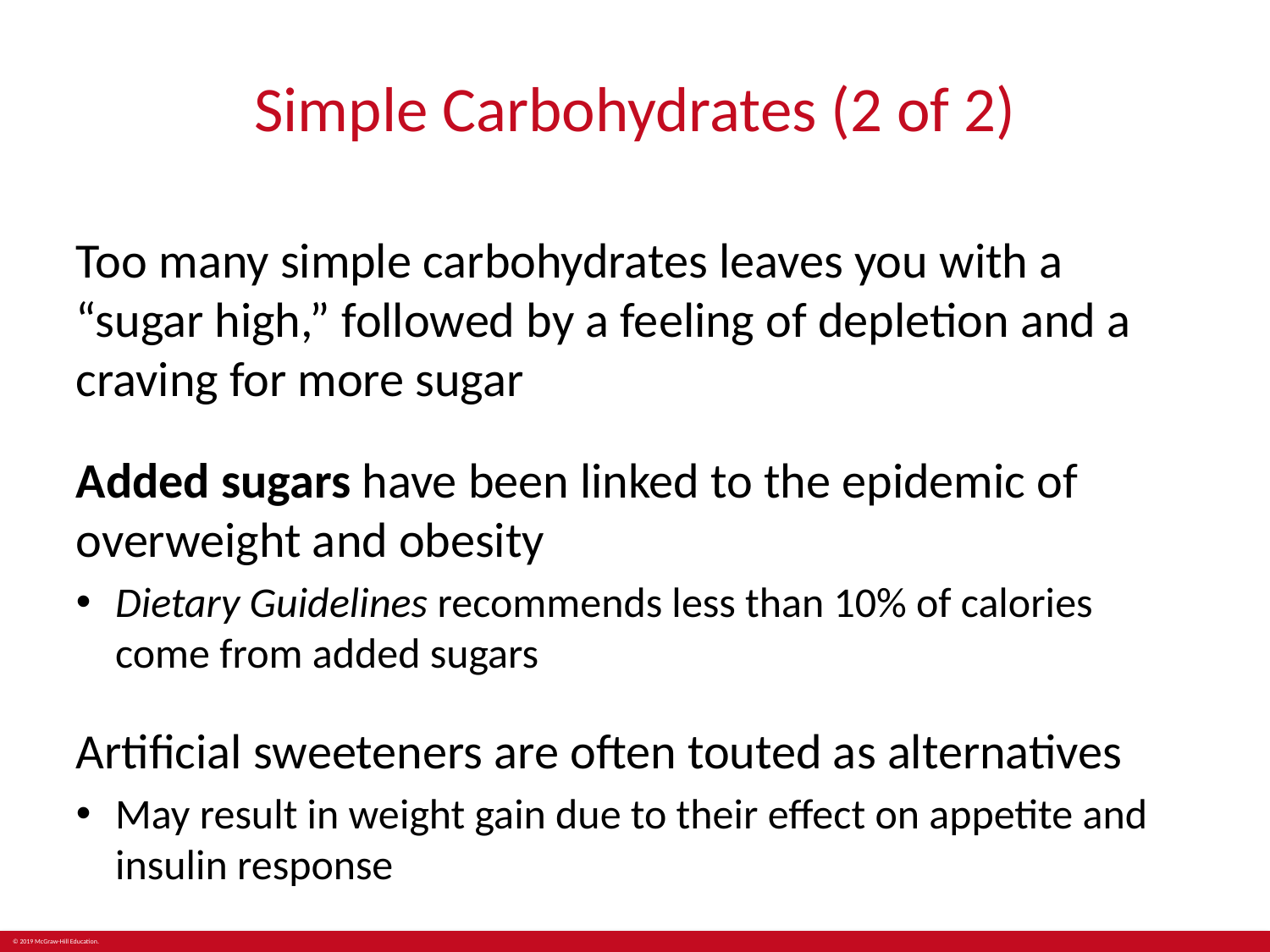

# Simple Carbohydrates (2 of 2)
Too many simple carbohydrates leaves you with a “sugar high,” followed by a feeling of depletion and a craving for more sugar
Added sugars have been linked to the epidemic of overweight and obesity
Dietary Guidelines recommends less than 10% of calories come from added sugars
Artificial sweeteners are often touted as alternatives
May result in weight gain due to their effect on appetite and insulin response